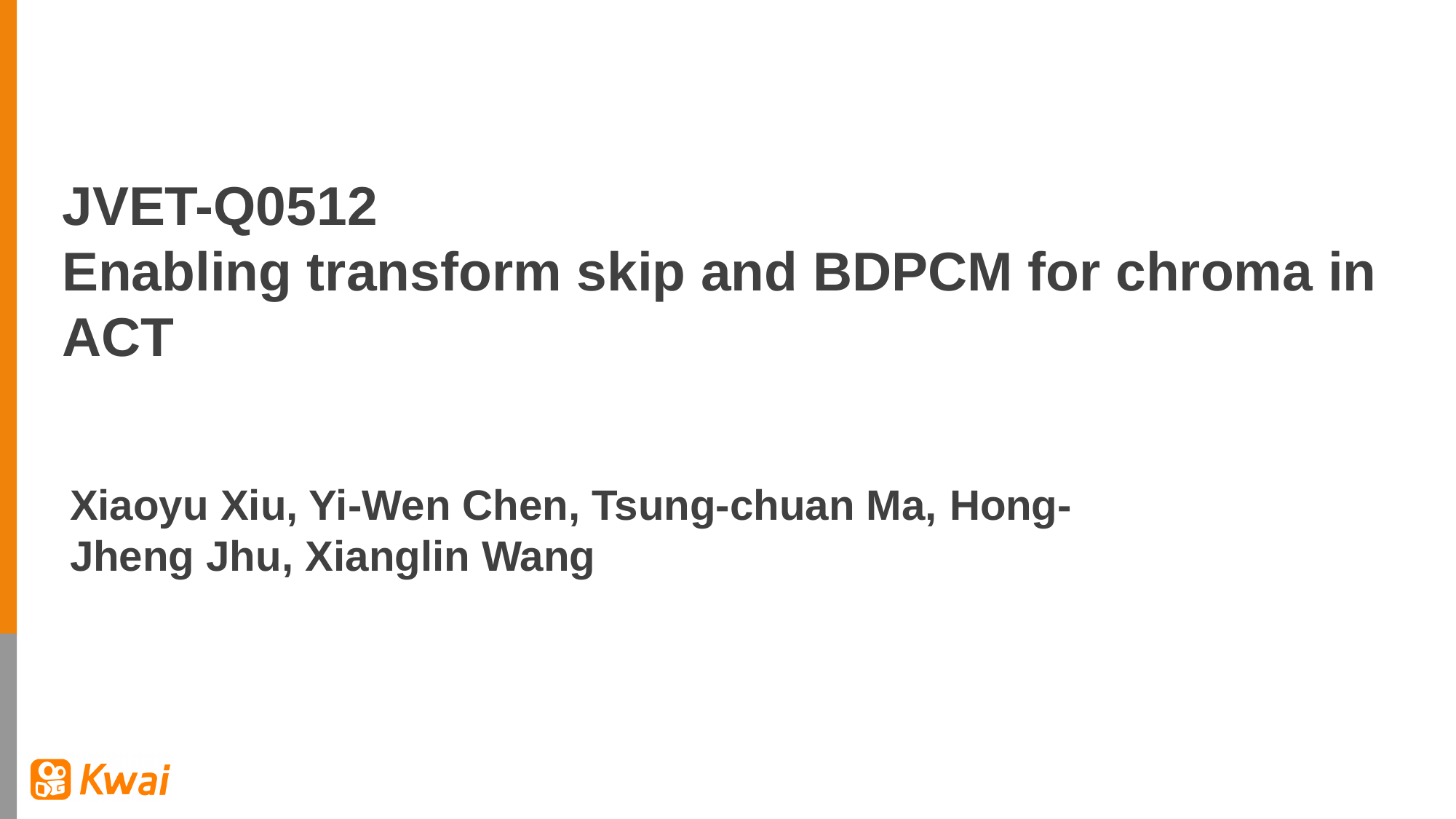

JVET-Q0512
Enabling transform skip and BDPCM for chroma in ACT
Xiaoyu Xiu, Yi-Wen Chen, Tsung-chuan Ma, Hong-Jheng Jhu, Xianglin Wang